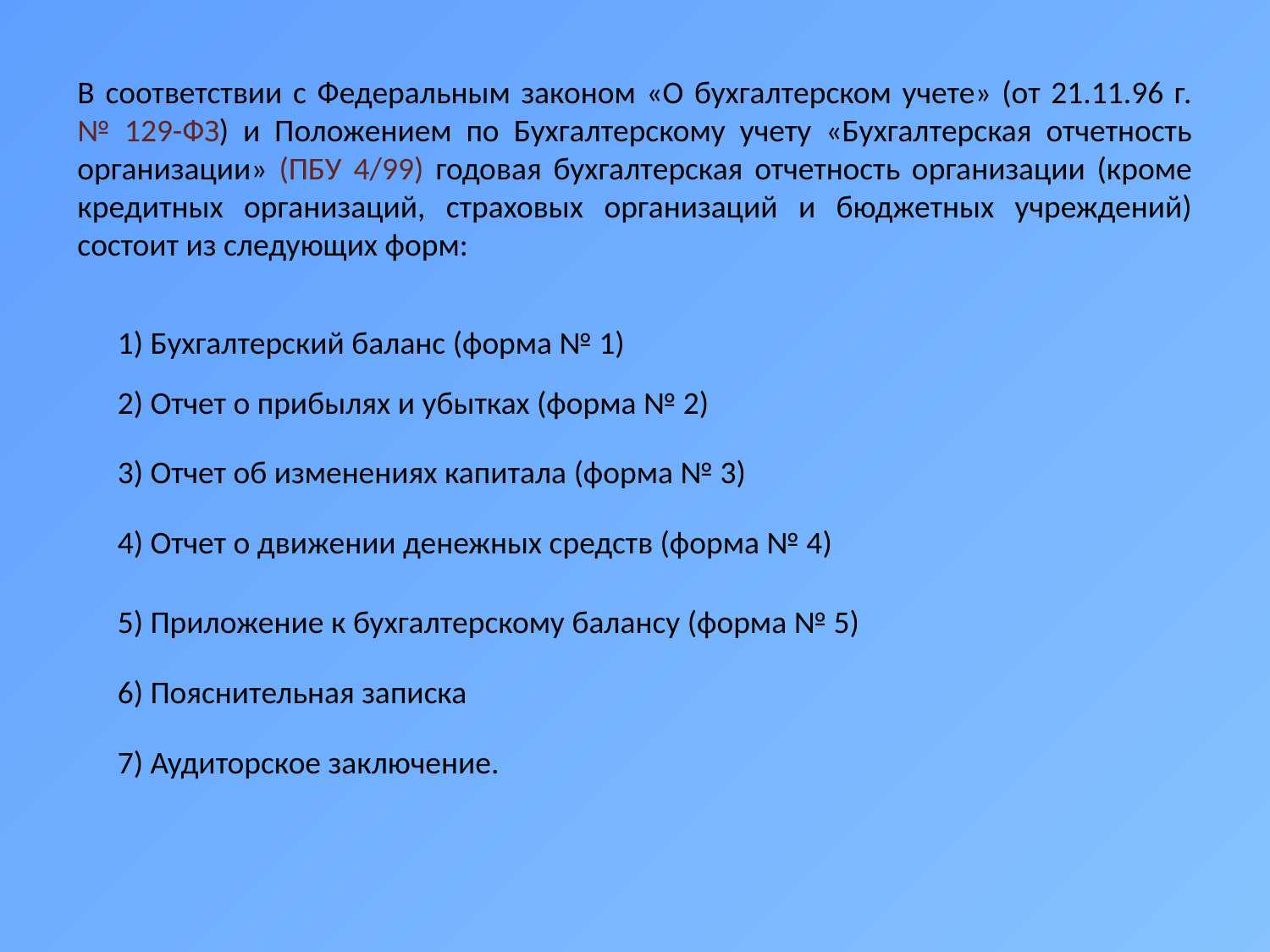

В соответствии с Федеральным законом «О бухгалтерском учете» (от 21.11.96 г. № 129-ФЗ) и Положением по Бухгалтерскому учету «Бухгалтерская отчетность организации» (ПБУ 4/99) годовая бухгалтерская отчетность организации (кроме кредитных организаций, страховых организаций и бюджетных учреждений) состоит из следующих форм:
1) Бухгалтерский баланс (форма № 1)
2) Отчет о прибылях и убытках (форма № 2)
3) Отчет об изменениях капитала (форма № 3)
4) Отчет о движении денежных средств (форма № 4)
5) Приложение к бухгалтерскому балансу (форма № 5)
6) Пояснительная записка
7) Аудиторское заключение.